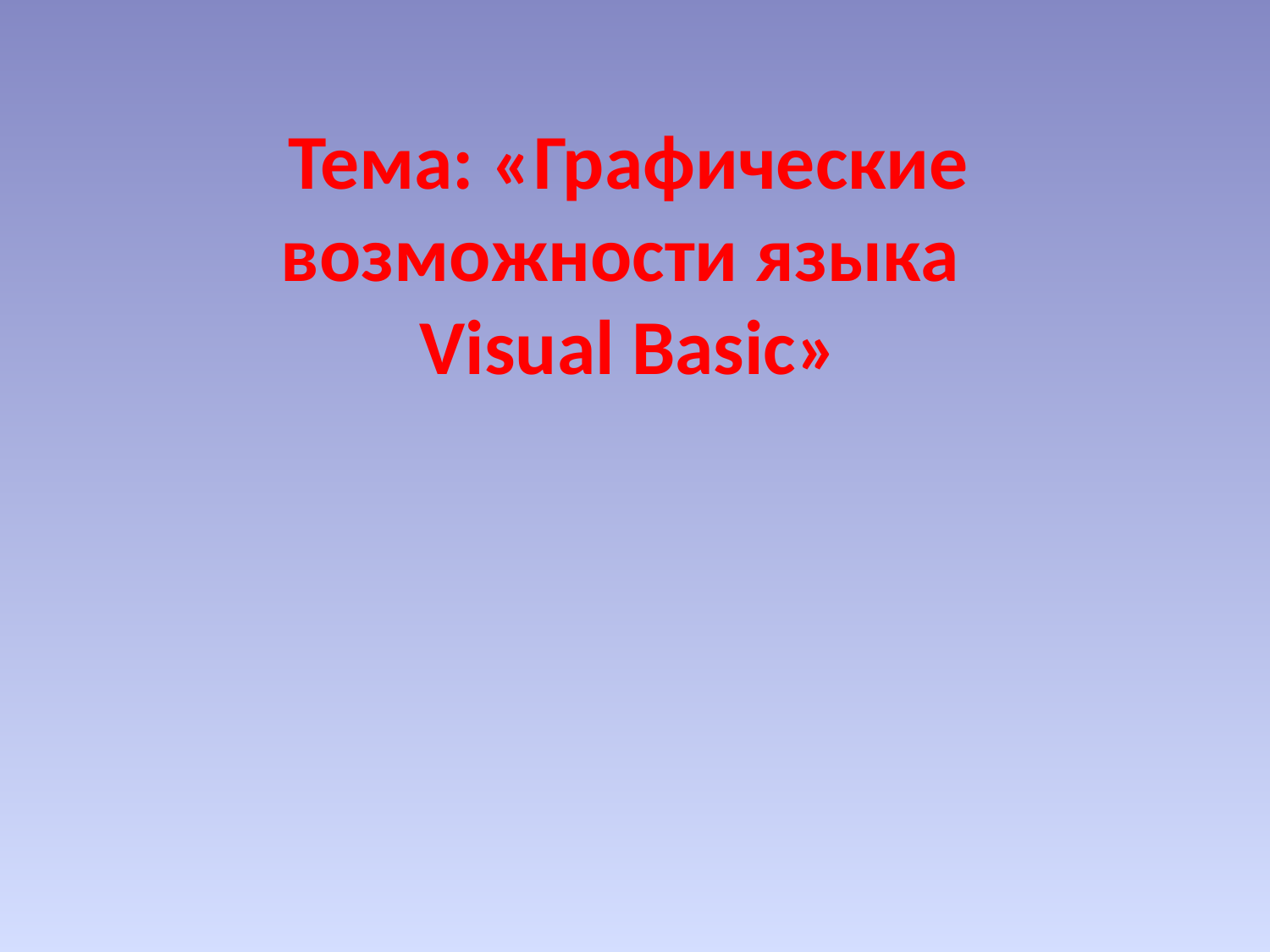

# Тема: «Графические возможности языка Visual Basic»